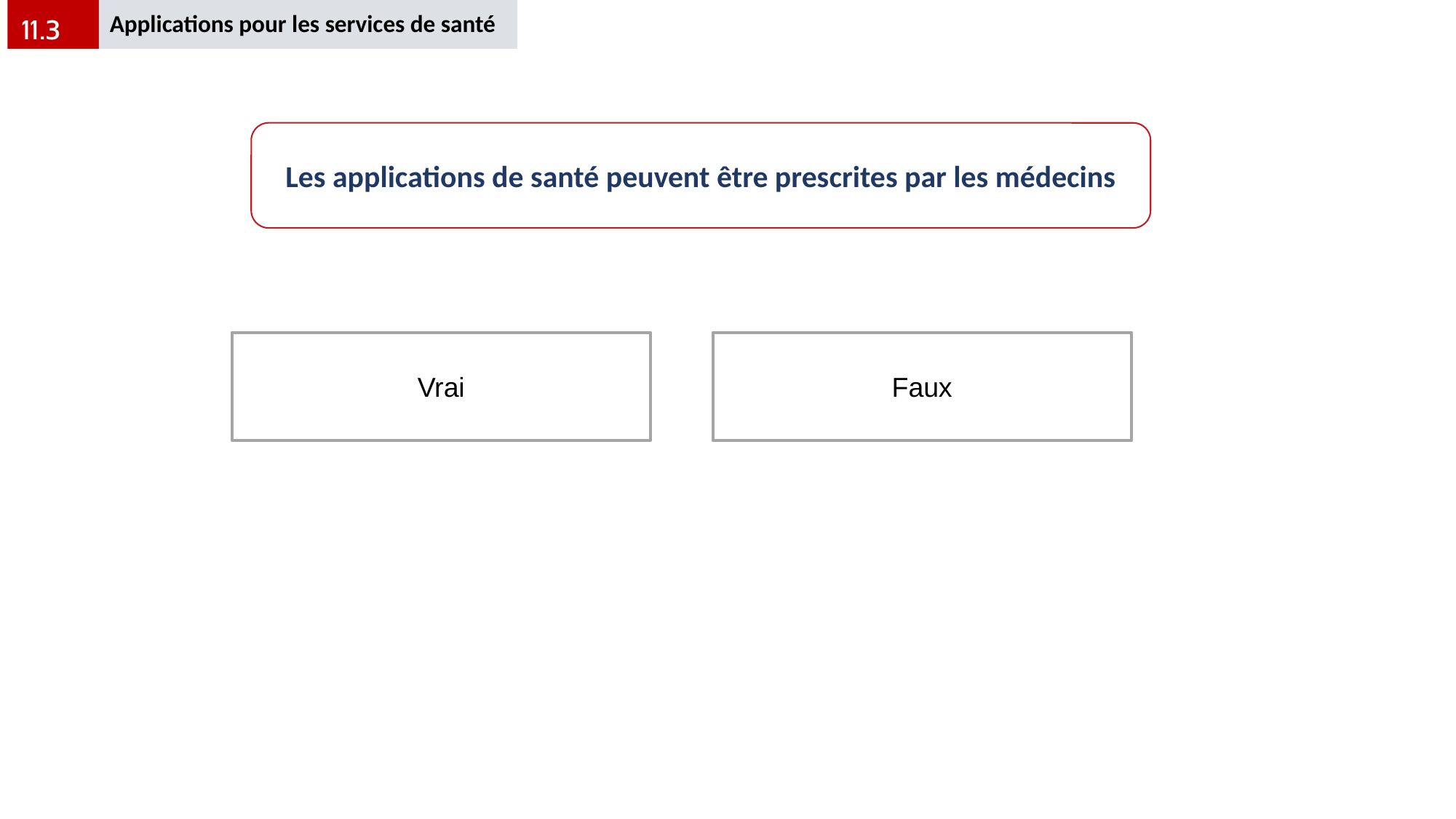

Applications pour les services de santé
11.3
Les applications de santé peuvent être prescrites par les médecins
Vrai
Faux